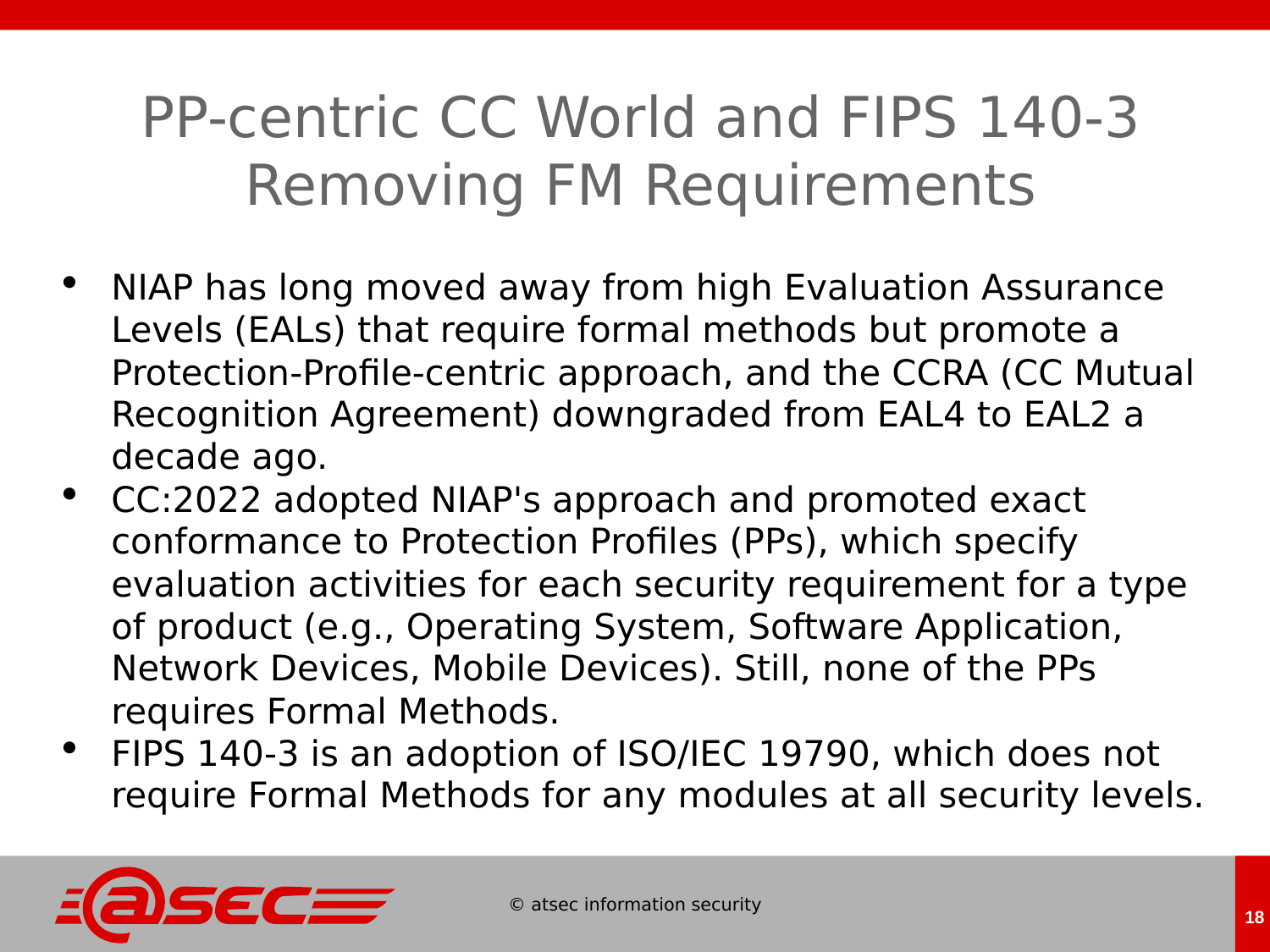

PP-centric CC World and FIPS 140-3 Removing FM Requirements

NIAP has long moved away from high Evaluation Assurance Levels (EALs) that require formal methods but promote a Protection-Profile-centric approach, and the CCRA (CC Mutual Recognition Agreement) downgraded from EAL4 to EAL2 a decade ago.
CC:2022 adopted NIAP's approach and promoted exact conformance to Protection Profiles (PPs), which specify evaluation activities for each security requirement for a type of product (e.g., Operating System, Software Application, Network Devices, Mobile Devices). Still, none of the PPs requires Formal Methods.
FIPS 140-3 is an adoption of ISO/IEC 19790, which does not require Formal Methods for any modules at all security levels.
18